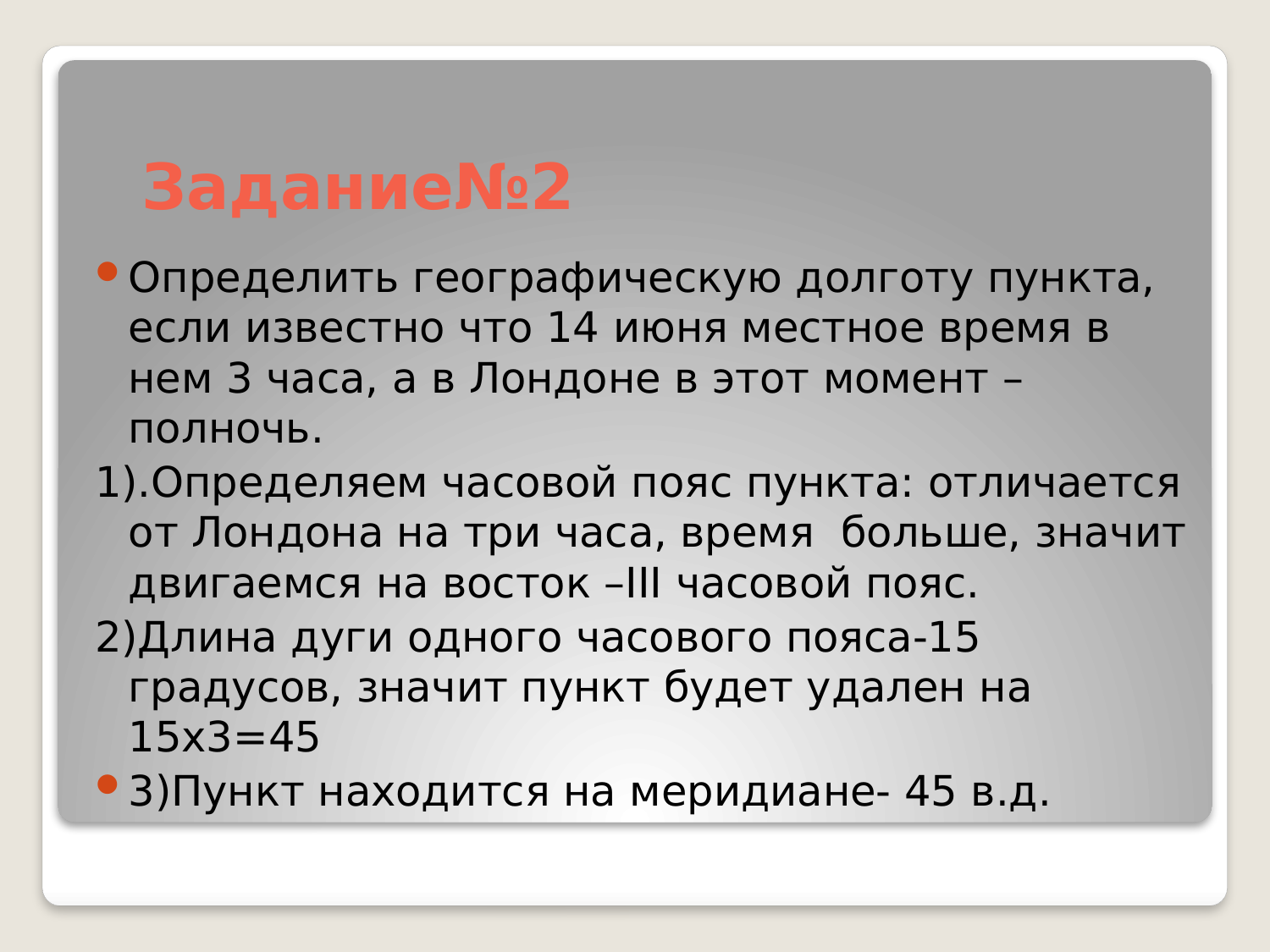

# Задание№2
Определить географическую долготу пункта, если известно что 14 июня местное время в нем 3 часа, а в Лондоне в этот момент –полночь.
1).Определяем часовой пояс пункта: отличается от Лондона на три часа, время  больше, значит двигаемся на восток –III часовой пояс.
2)Длина дуги одного часового пояса-15 градусов, значит пункт будет удален на 15х3=45
3)Пункт находится на меридиане- 45 в.д.